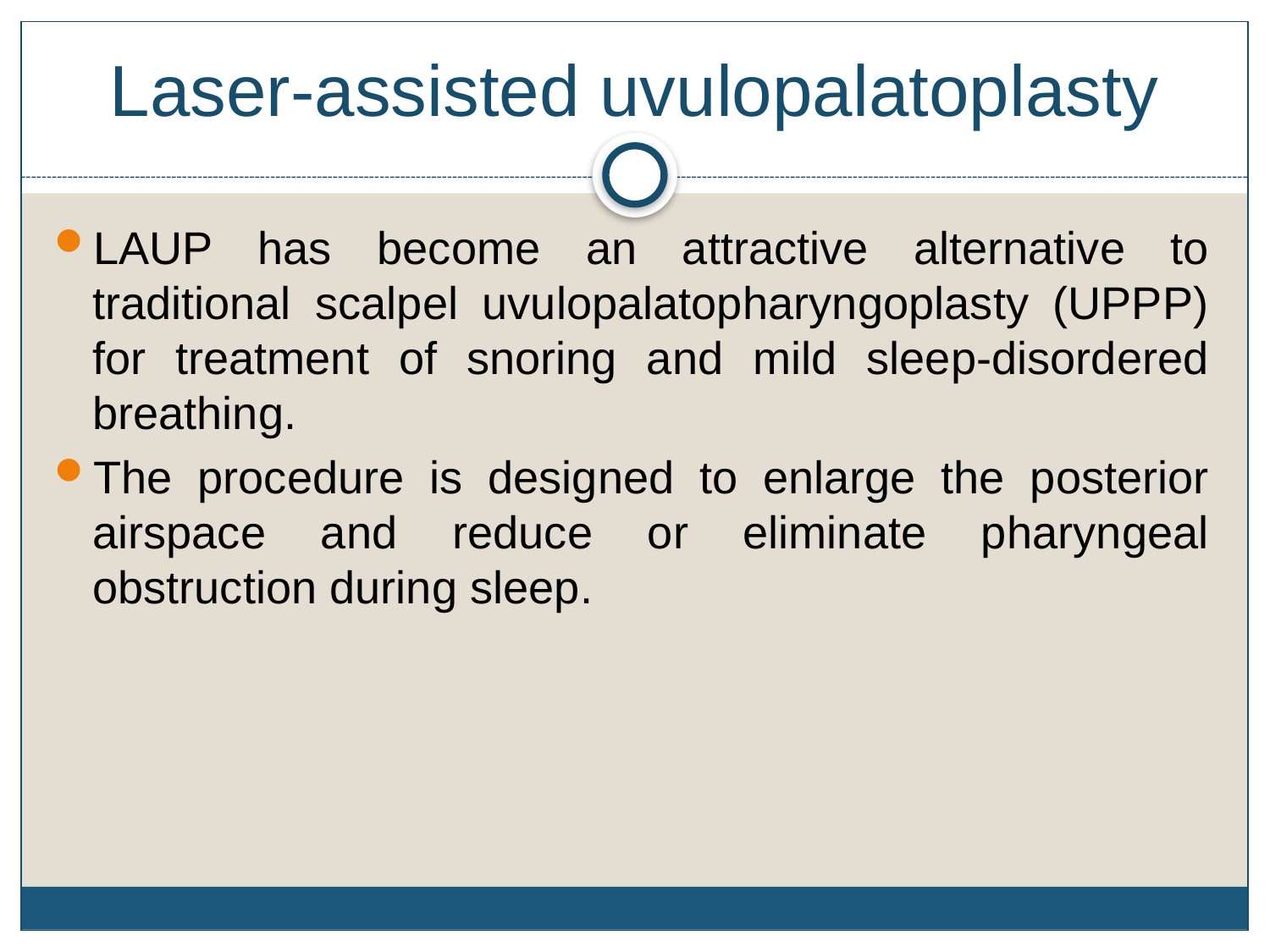

# Laser-assisted uvulopalatoplasty
LAUP has become an attractive alternative to traditional scalpel uvulopalatopharyngoplasty (UPPP) for treatment of snoring and mild sleep-disordered breathing.
The procedure is designed to enlarge the posterior airspace and reduce or eliminate pharyngeal obstruction during sleep.